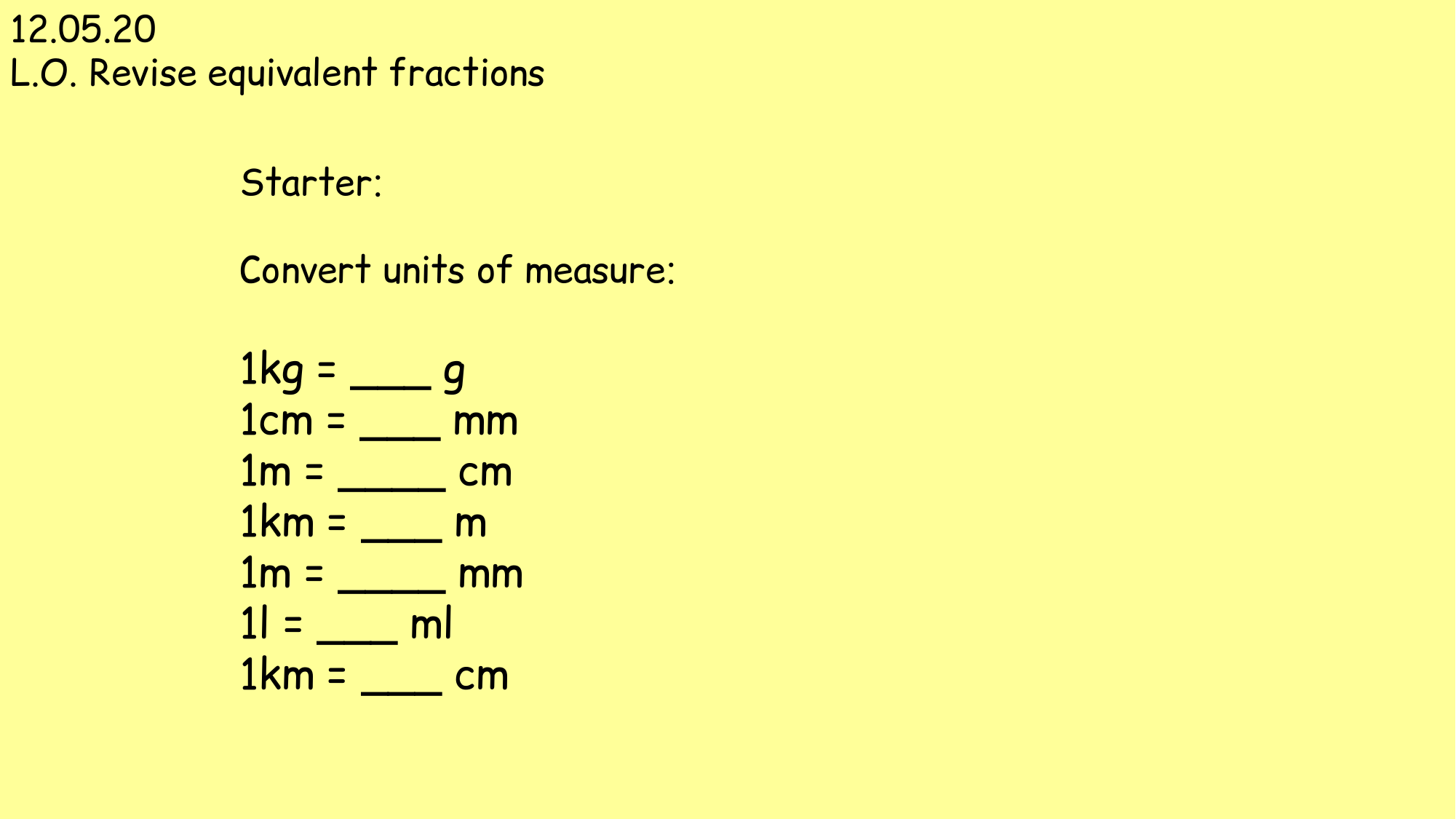

12.05.20
L.O. Revise equivalent fractions
Starter:

Convert units of measure:

1kg = ___ g
1cm = ___ mm
1m = ____ cm
1km = ___ m
1m = ____ mm
1l = ___ ml
1km = ___ cm